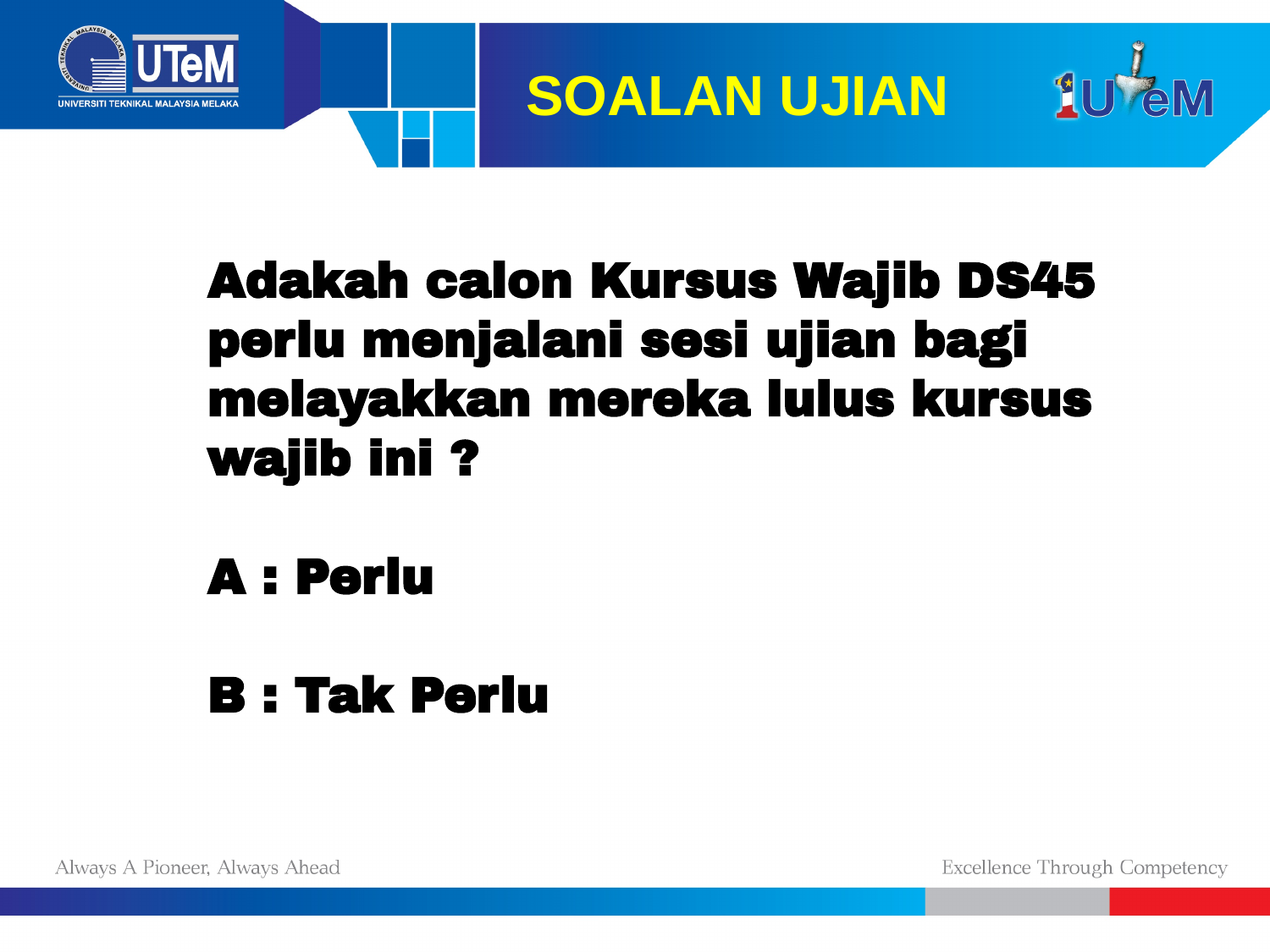

SOALAN UJIAN
# Adakah calon Kursus Wajib DS45 perlu menjalani sesi ujian bagi melayakkan mereka lulus kursus wajib ini ? A : Perlu B : Tak Perlu